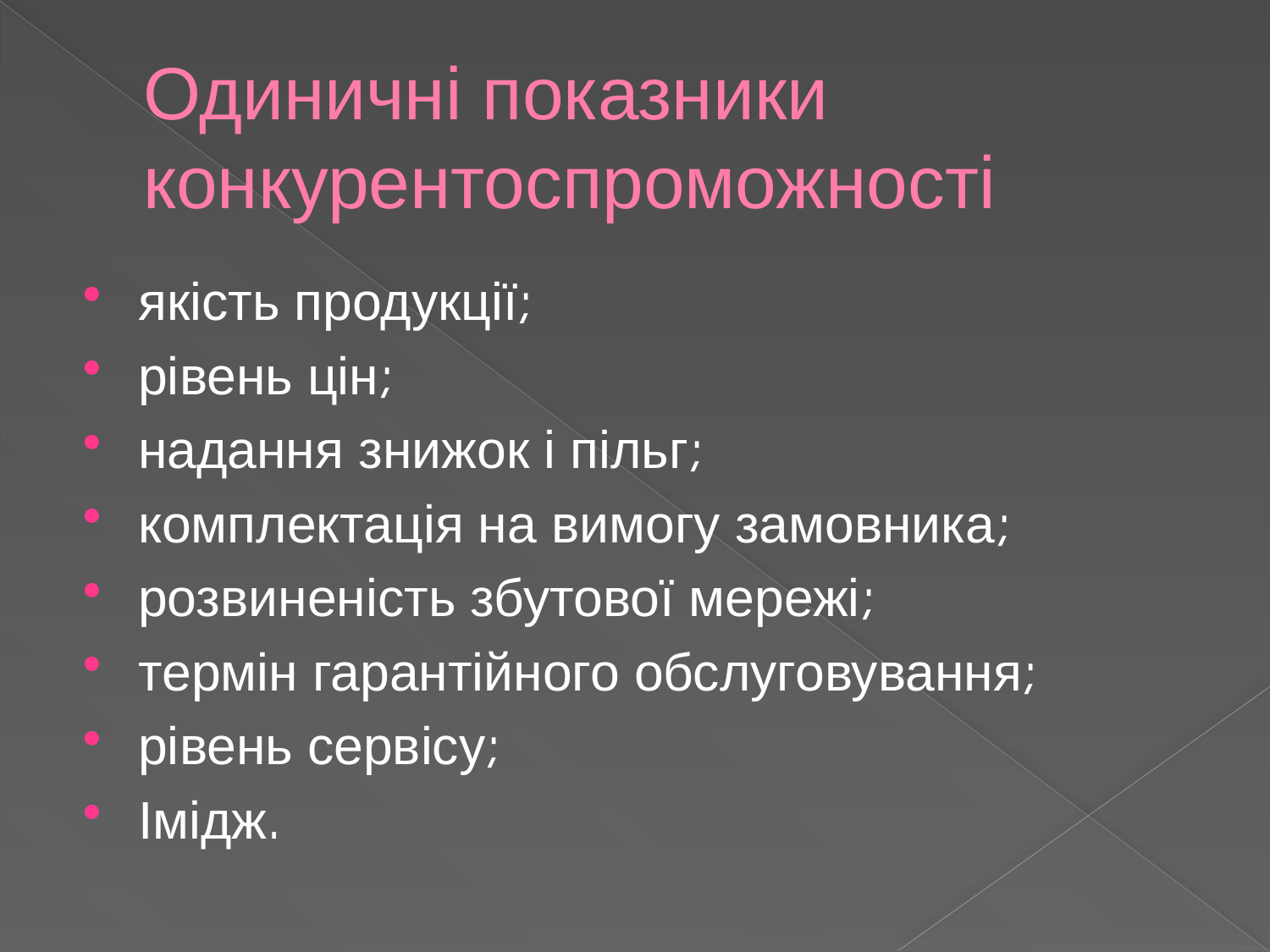

# Одиничні показники конкурентоспроможності
якість продукції;
рівень цін;
надання знижок і пільг;
комплектація на вимогу замовника;
розвиненість збутової мережі;
термін гарантійного обслуговування;
рівень сервісу;
Імідж.